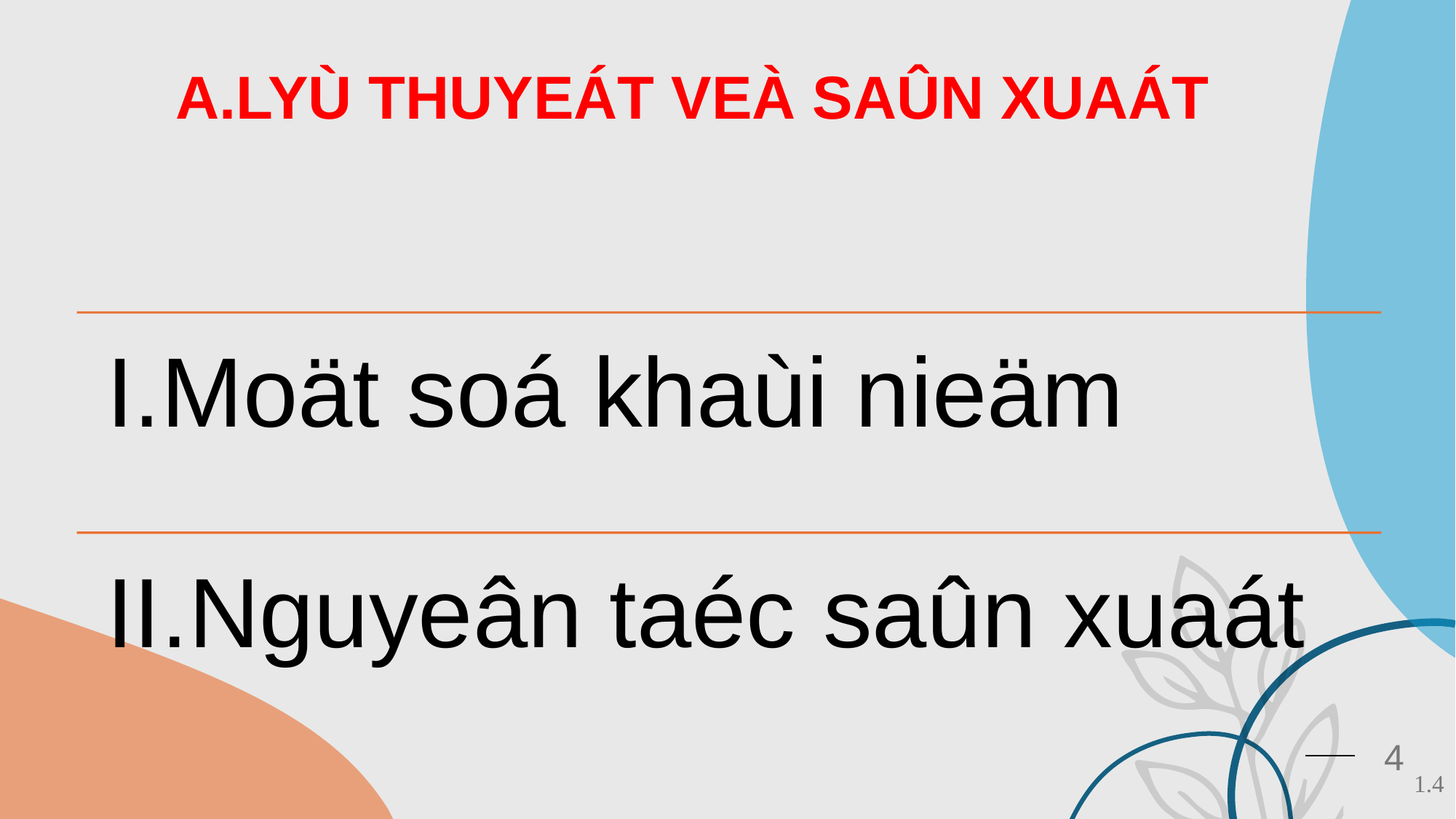

# A.LYÙ THUYEÁT VEÀ SAÛN XUAÁT
I.Moät soá khaùi nieäm
II.Nguyeân taéc saûn xuaát
4
1.4